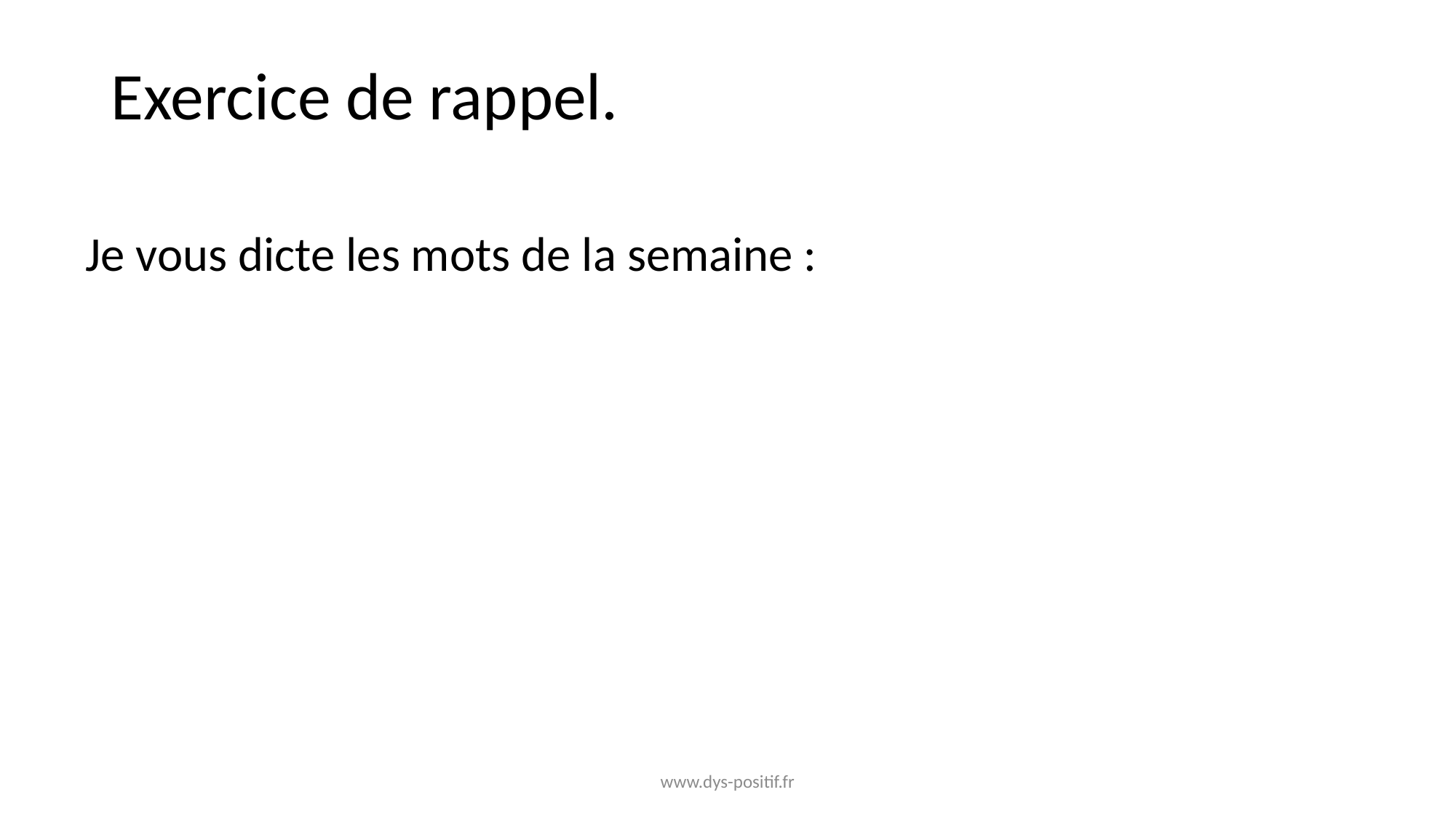

# Exercice de rappel.
Je vous dicte les mots de la semaine :
www.dys-positif.fr